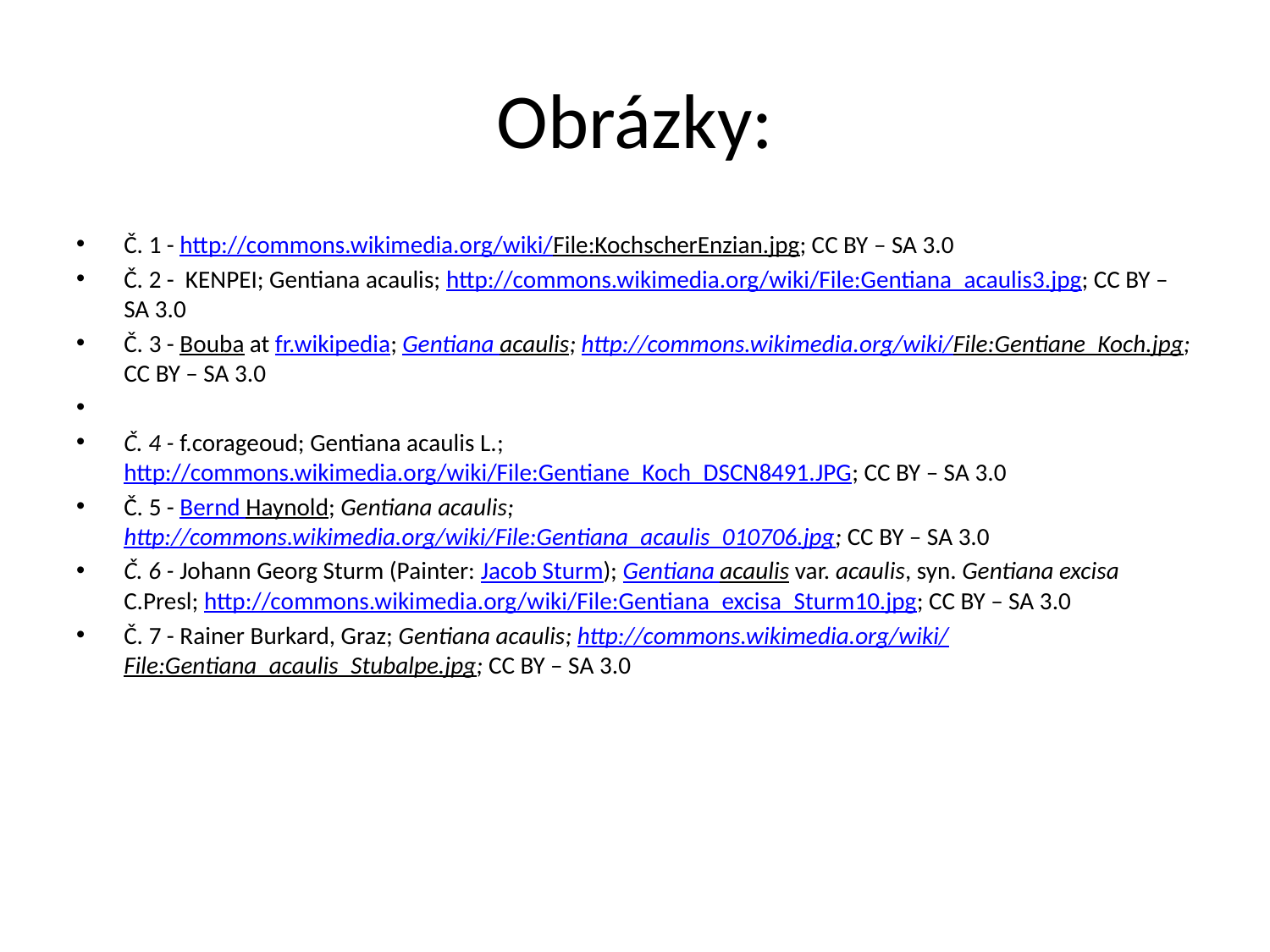

# Obrázky:
Č. 1 - http://commons.wikimedia.org/wiki/File:KochscherEnzian.jpg; CC BY – SA 3.0
Č. 2 -  KENPEI; Gentiana acaulis; http://commons.wikimedia.org/wiki/File:Gentiana_acaulis3.jpg; CC BY – SA 3.0
Č. 3 - Bouba at fr.wikipedia; Gentiana acaulis; http://commons.wikimedia.org/wiki/File:Gentiane_Koch.jpg; CC BY – SA 3.0

Č. 4 - f.corageoud; Gentiana acaulis L.; http://commons.wikimedia.org/wiki/File:Gentiane_Koch_DSCN8491.JPG; CC BY – SA 3.0
Č. 5 - Bernd Haynold; Gentiana acaulis; http://commons.wikimedia.org/wiki/File:Gentiana_acaulis_010706.jpg; CC BY – SA 3.0
Č. 6 - Johann Georg Sturm (Painter: Jacob Sturm); Gentiana acaulis var. acaulis, syn. Gentiana excisa C.Presl; http://commons.wikimedia.org/wiki/File:Gentiana_excisa_Sturm10.jpg; CC BY – SA 3.0
Č. 7 - Rainer Burkard, Graz; Gentiana acaulis; http://commons.wikimedia.org/wiki/File:Gentiana_acaulis_Stubalpe.jpg; CC BY – SA 3.0